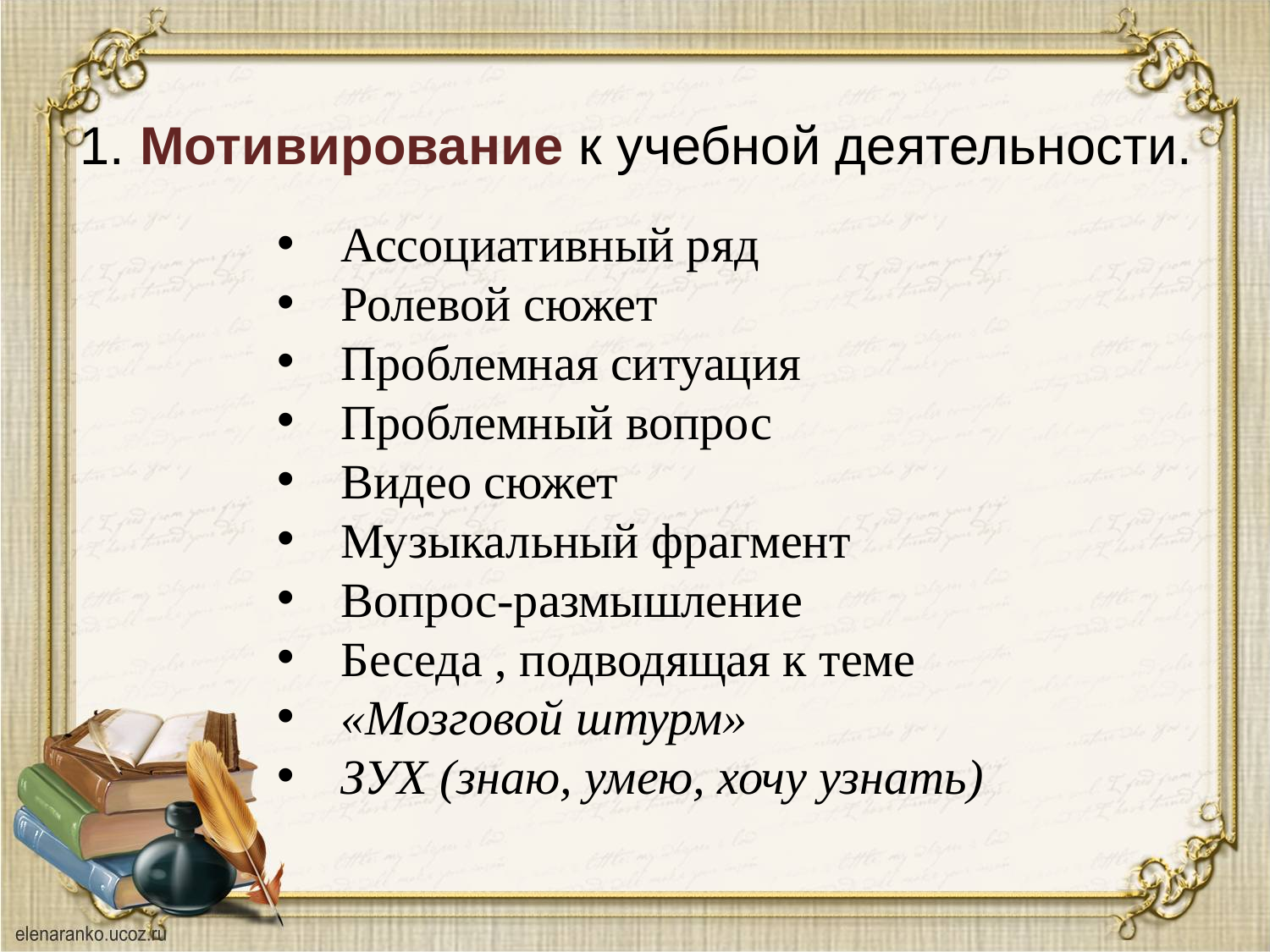

# 1. Мотивирование к учебной деятельности.
Ассоциативный ряд
Ролевой сюжет
Проблемная ситуация
Проблемный вопрос
Видео сюжет
Музыкальный фрагмент
Вопрос-размышление
Беседа , подводящая к теме
«Мозговой штурм»
ЗУХ (знаю, умею, хочу узнать)